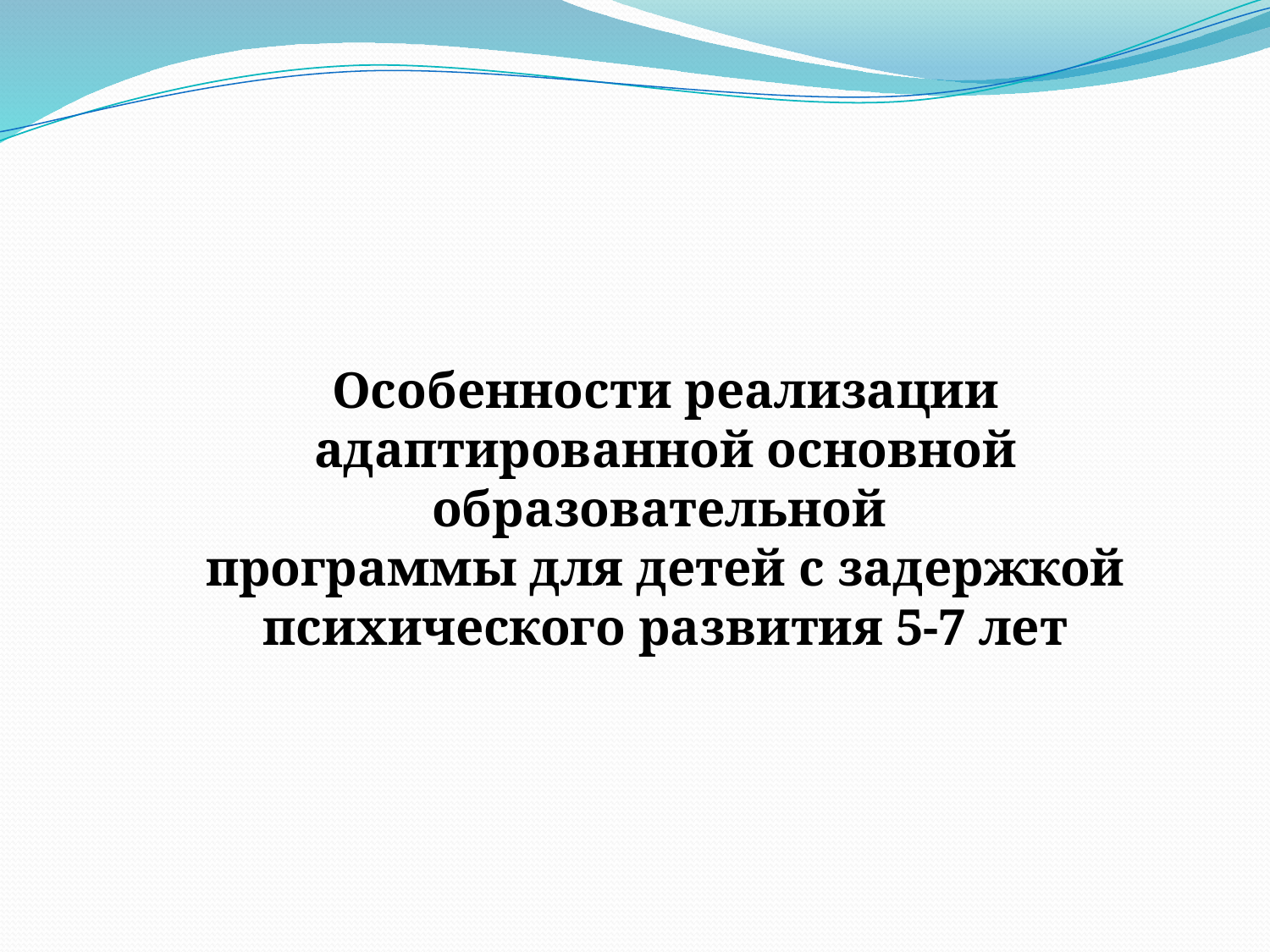

Особенности реализации
адаптированной основной образовательной
программы для детей с задержкой психического развития 5-7 лет